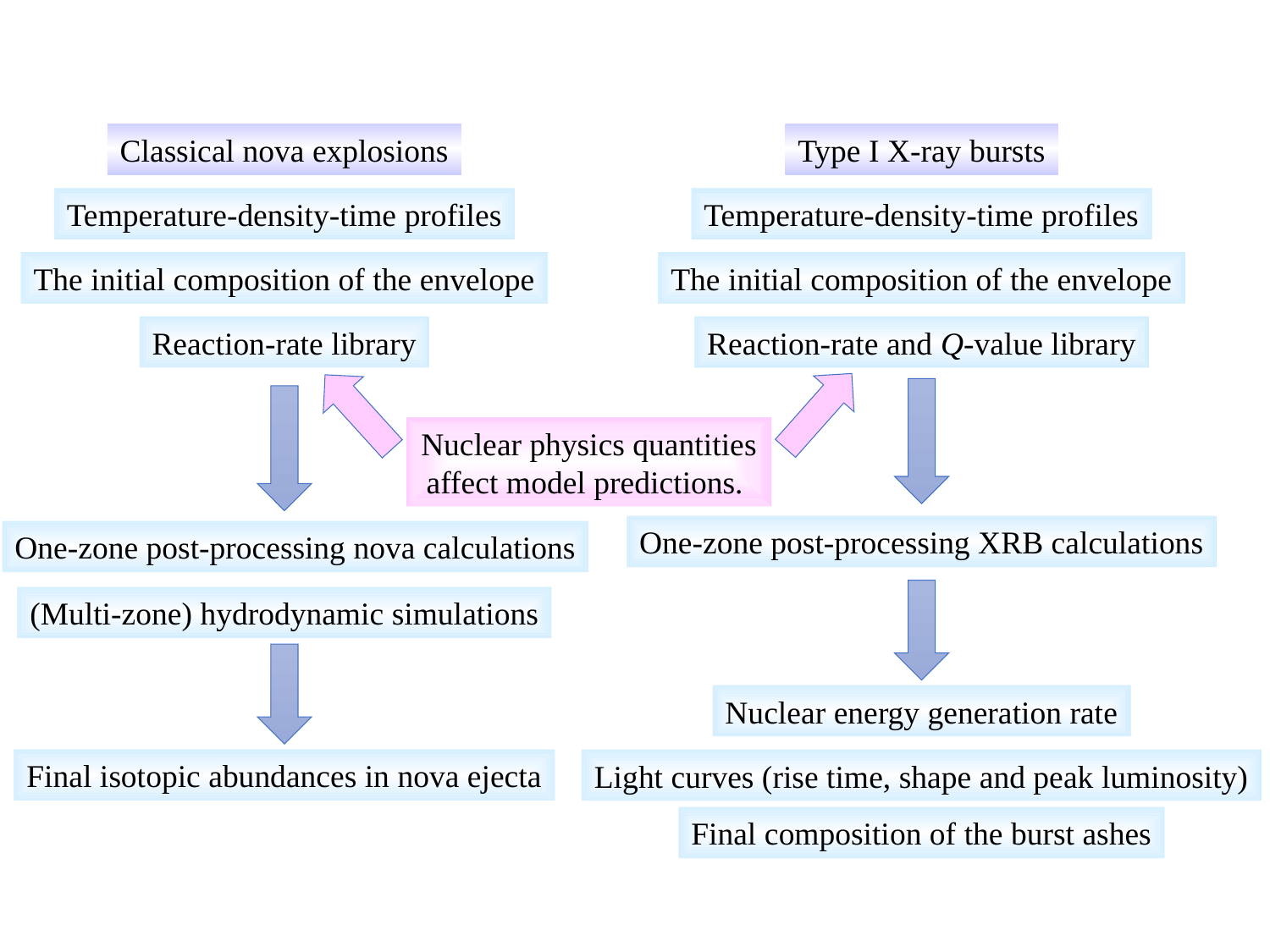

Astrophysical implications
Classical nova explosions
Type I X-ray bursts
Temperature-density-time profiles
Temperature-density-time profiles
The initial composition of the envelope
The initial composition of the envelope
Reaction-rate library
Reaction-rate and Q-value library

Nuclear physics quantities affect model predictions.
One-zone post-processing XRB calculations
One-zone post-processing nova calculations

(Multi-zone) hydrodynamic simulations

Nuclear energy generation rate
Final isotopic abundances in nova ejecta
Light curves (rise time, shape and peak luminosity)
Final composition of the burst ashes